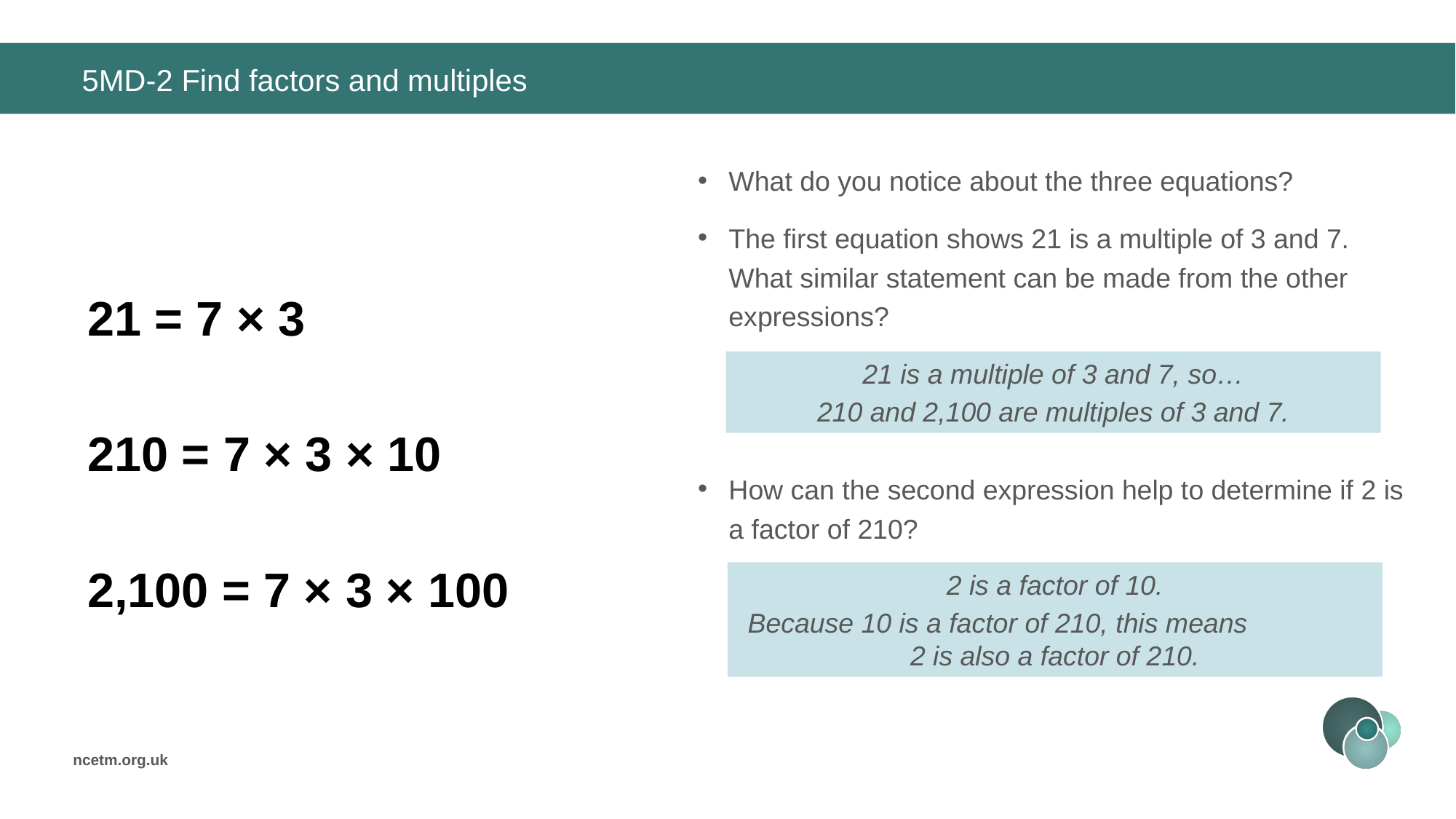

# 5MD-2 Find factors and multiples
What do you notice about the three equations?
The first equation shows 21 is a multiple of 3 and 7. What similar statement can be made from the other expressions?

How can the second expression help to determine if 2 is a factor of 210?

21 = 7 × 3

210 = 7 × 3 × 10

2,100 = 7 × 3 × 100
21 is a multiple of 3 and 7, so…
210 and 2,100 are multiples of 3 and 7.
2 is a factor of 10.
Because 10 is a factor of 210, this means                2 is also a factor of 210.